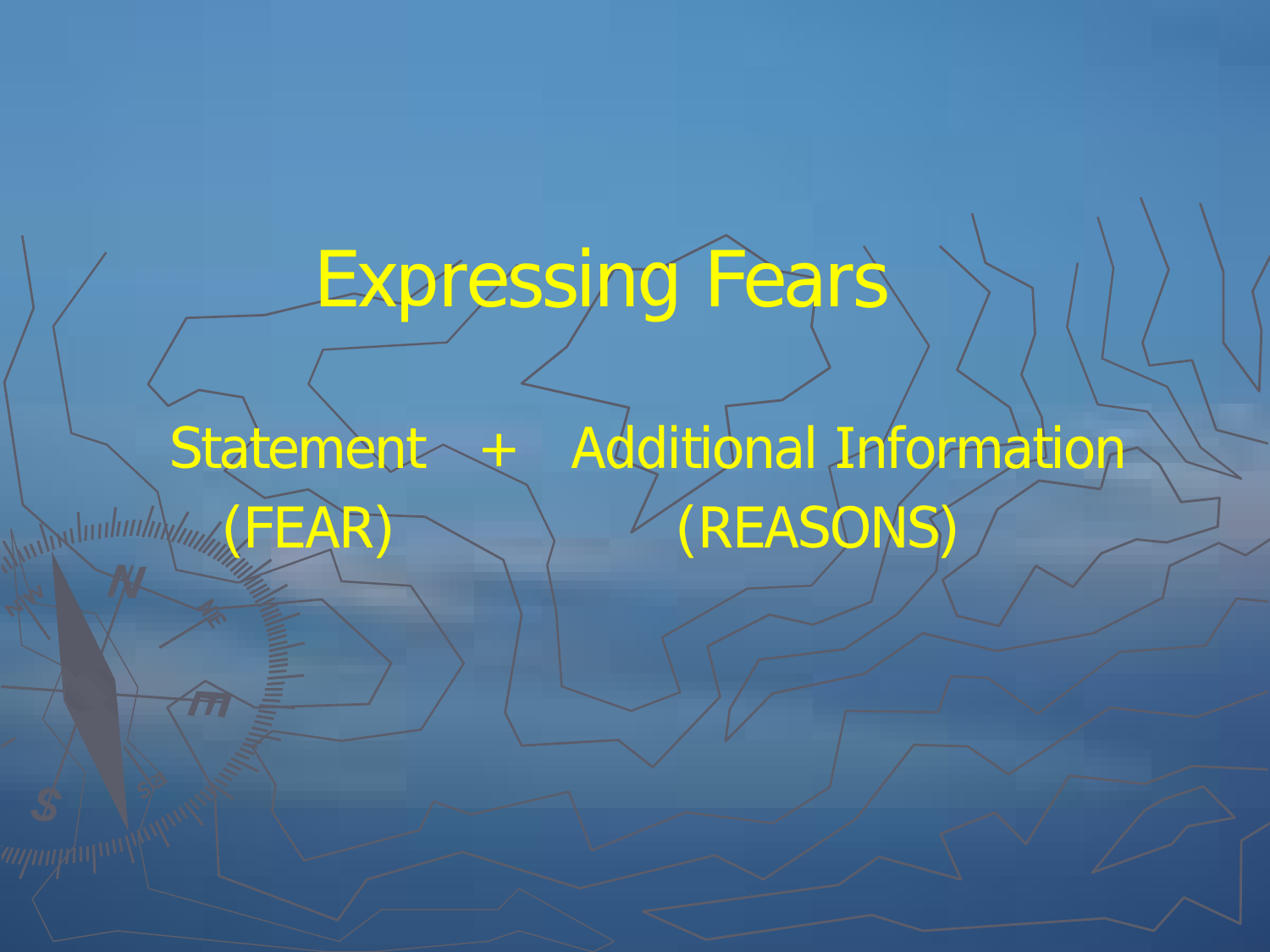

# Expressing Fears
       Statement   +   Additional Information
          (FEAR)                (REASONS)